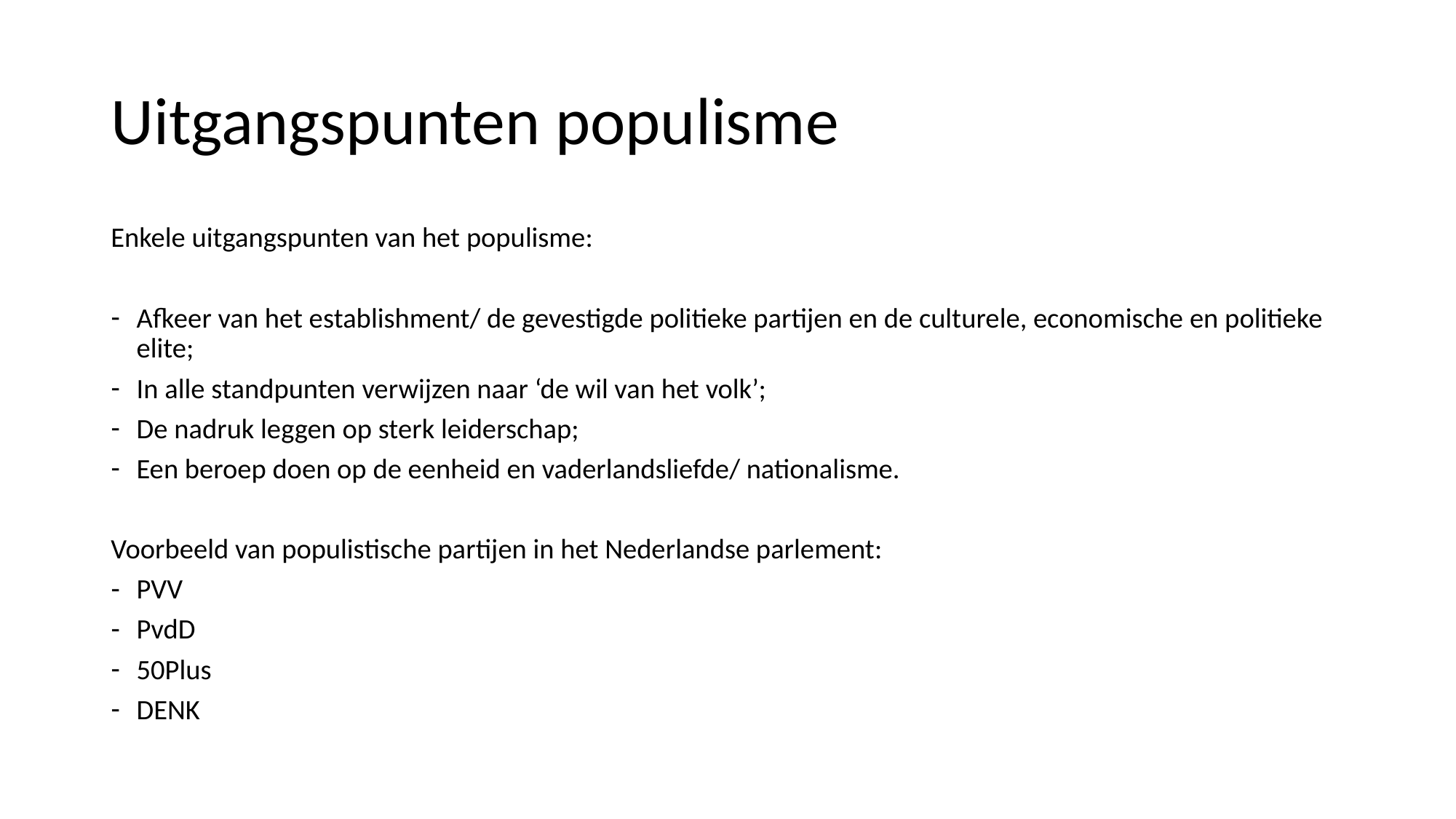

# Uitgangspunten populisme
Enkele uitgangspunten van het populisme:

Afkeer van het establishment/ de gevestigde politieke partijen en de culturele, economische en politieke elite;
In alle standpunten verwijzen naar ‘de wil van het volk’;
De nadruk leggen op sterk leiderschap;
Een beroep doen op de eenheid en vaderlandsliefde/ nationalisme.

Voorbeeld van populistische partijen in het Nederlandse parlement:
PVV
PvdD
50Plus
DENK